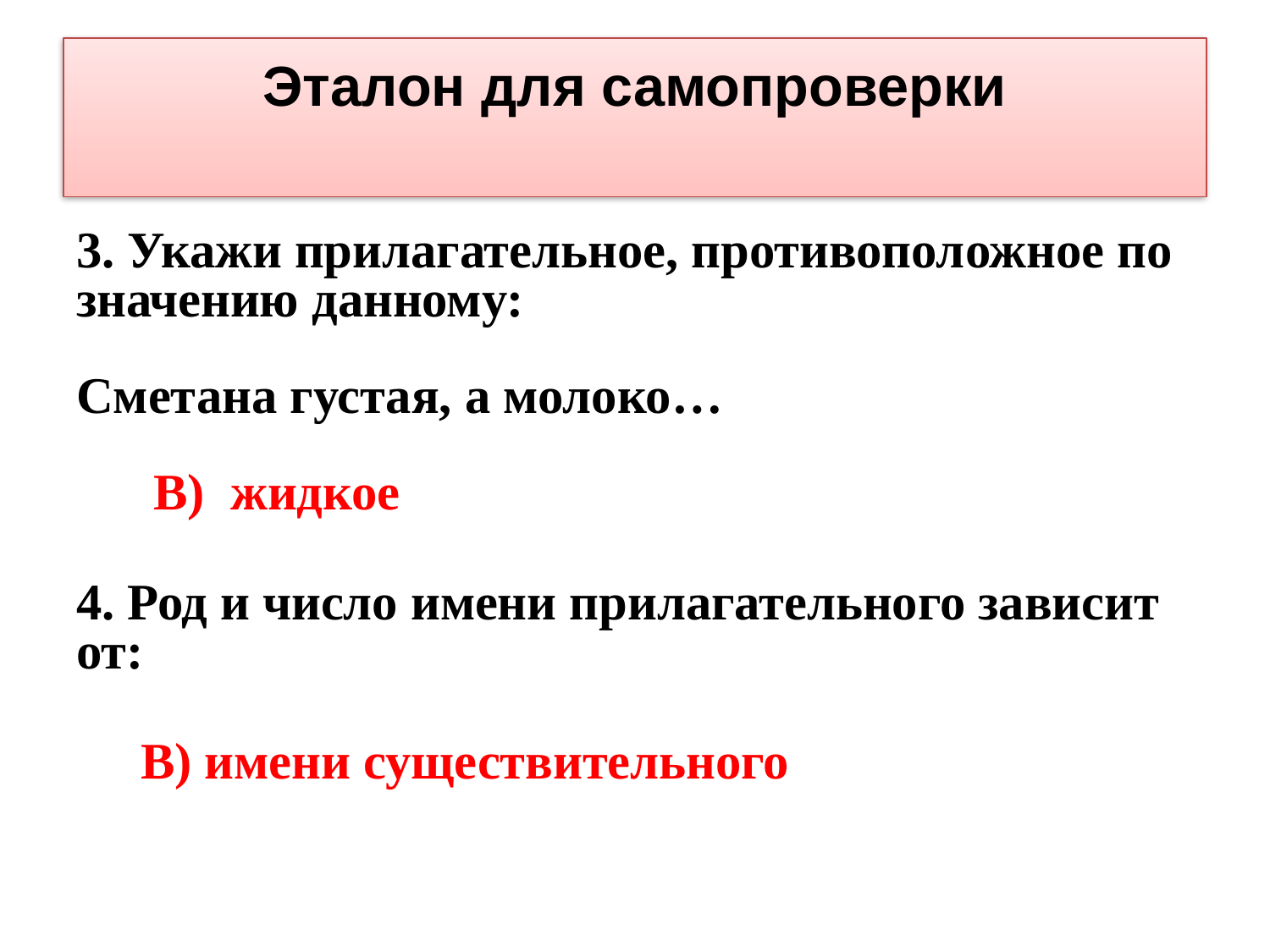

# Эталон для самопроверки
3. Укажи прилагательное, противоположное по значению данному:

Сметана густая, а молоко…

      В)  жидкое

4. Род и число имени прилагательного зависит от:

     В) имени существительного